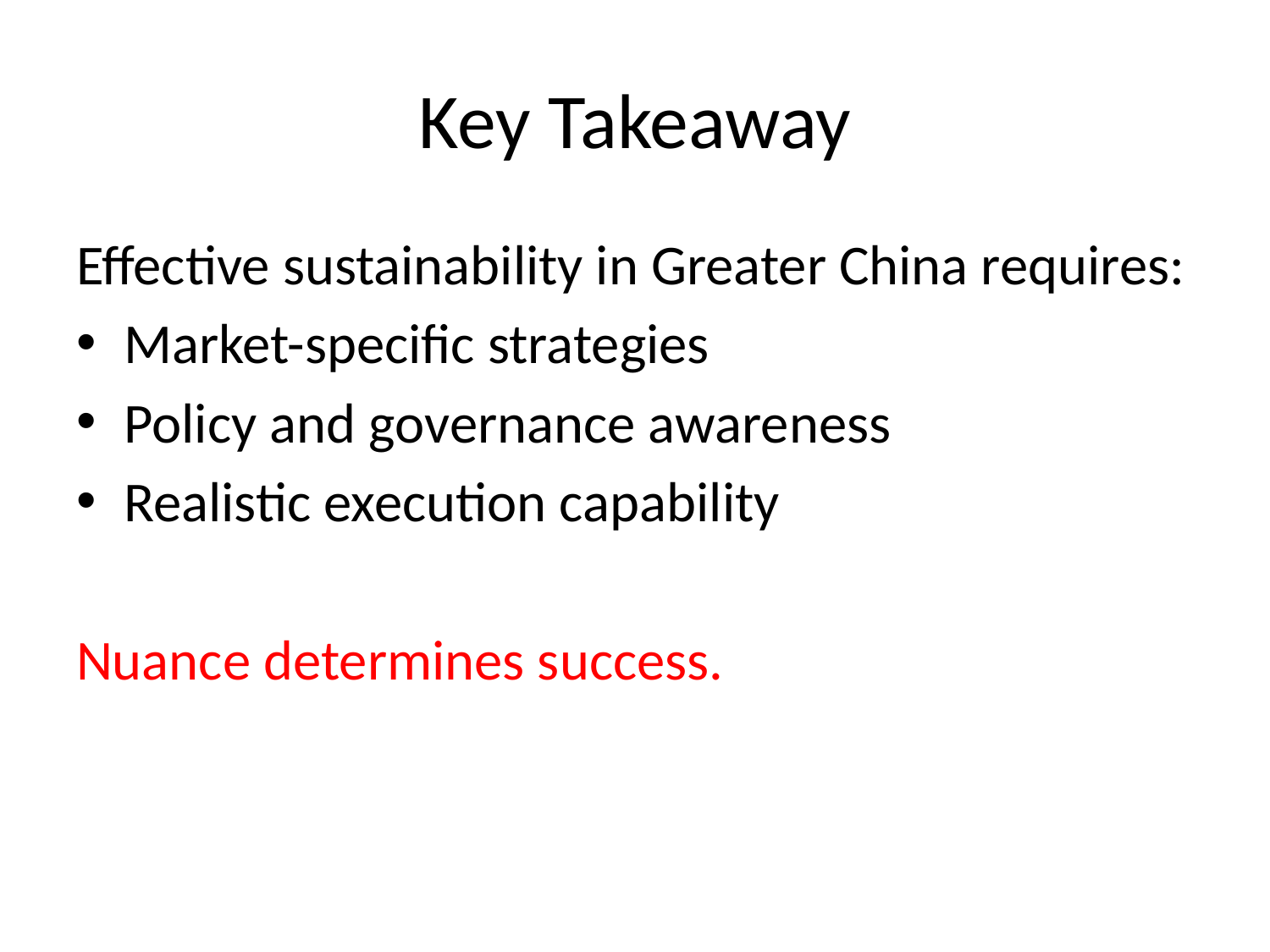

# Key Takeaway
Effective sustainability in Greater China requires:
Market-specific strategies
Policy and governance awareness
Realistic execution capability

Nuance determines success.